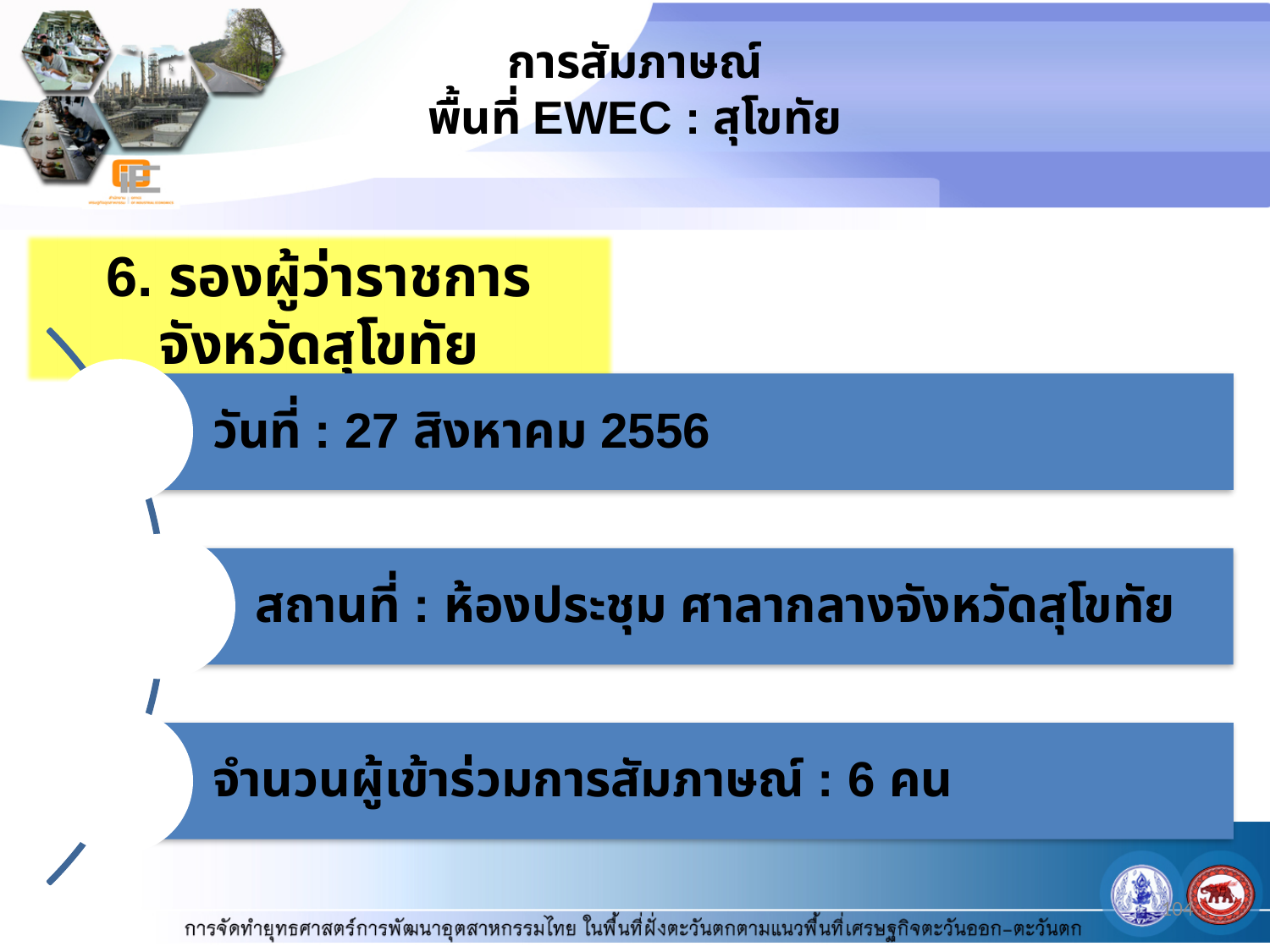

# การสัมภาษณ์ พื้นที่ EWEC : สุโขทัย
6. รองผู้ว่าราชการจังหวัดสุโขทัย
วันที่ : 27 สิงหาคม 2556
สถานที่ : ห้องประชุม ศาลากลางจังหวัดสุโขทัย
จำนวนผู้เข้าร่วมการสัมภาษณ์ : 6 คน
104